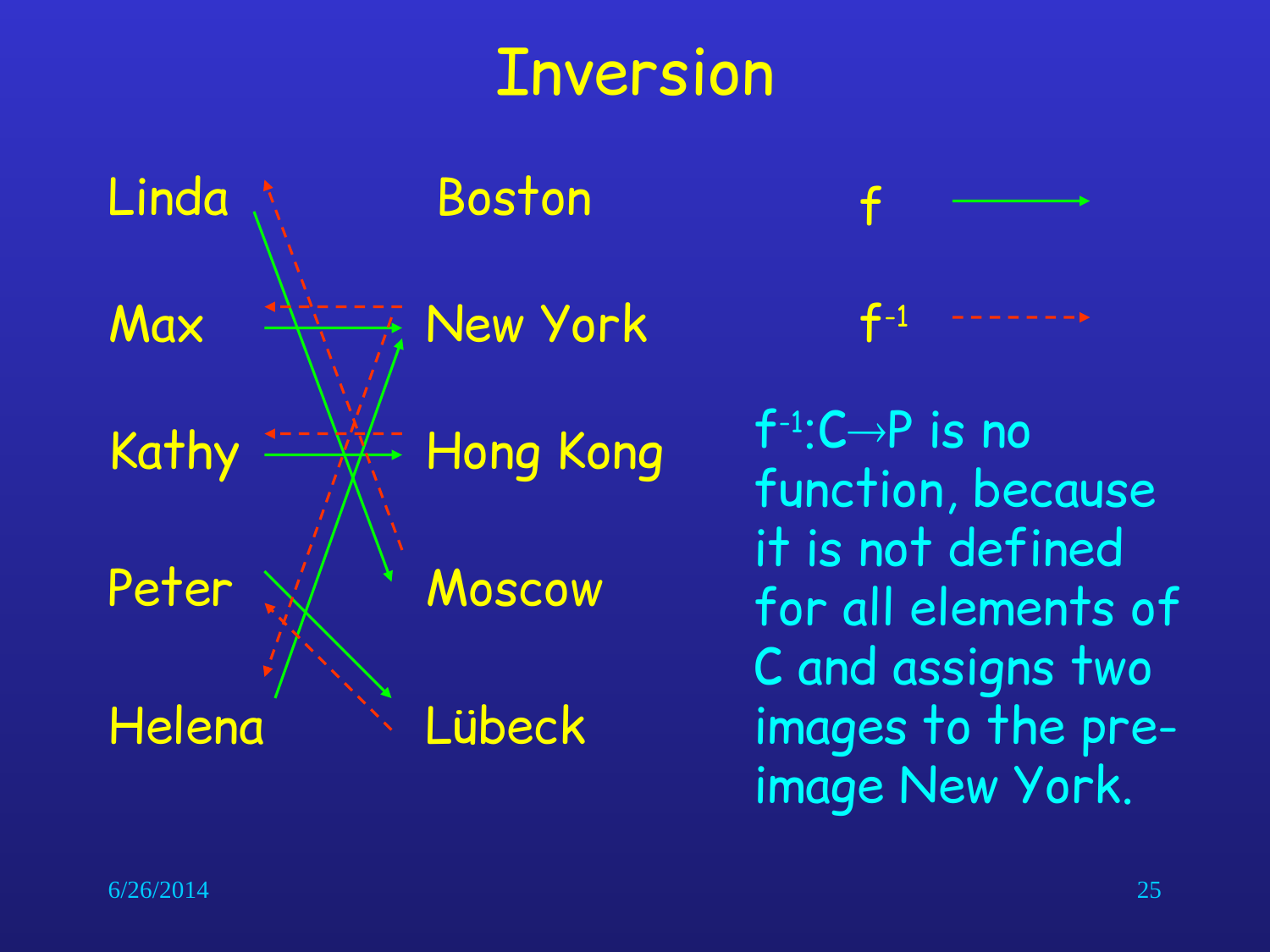

# Inversion
Linda
Boston
f

Max
New York
f-1

f-1:C→P is no function, because it is not defined for all elements of C and assigns two images to the pre-image New York.

Kathy
Hong Kong

Peter
Moscow

Helena
Lübeck
6/26/2014
25